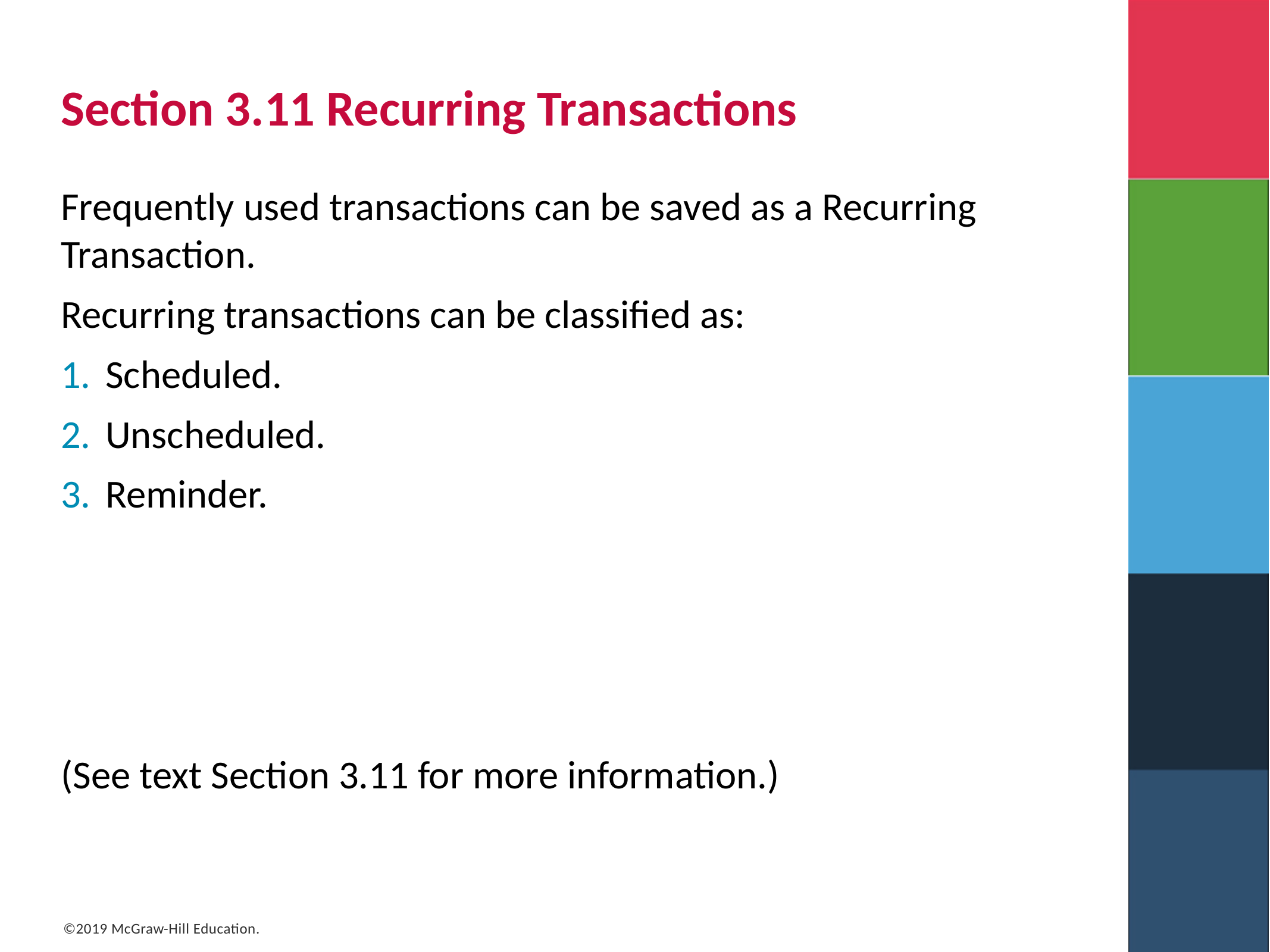

# Section 3.11 Recurring Transactions
Frequently used transactions can be saved as a Recurring Transaction.
Recurring transactions can be classified as:
Scheduled.
Unscheduled.
Reminder.
(See text Section 3.11 for more information.)